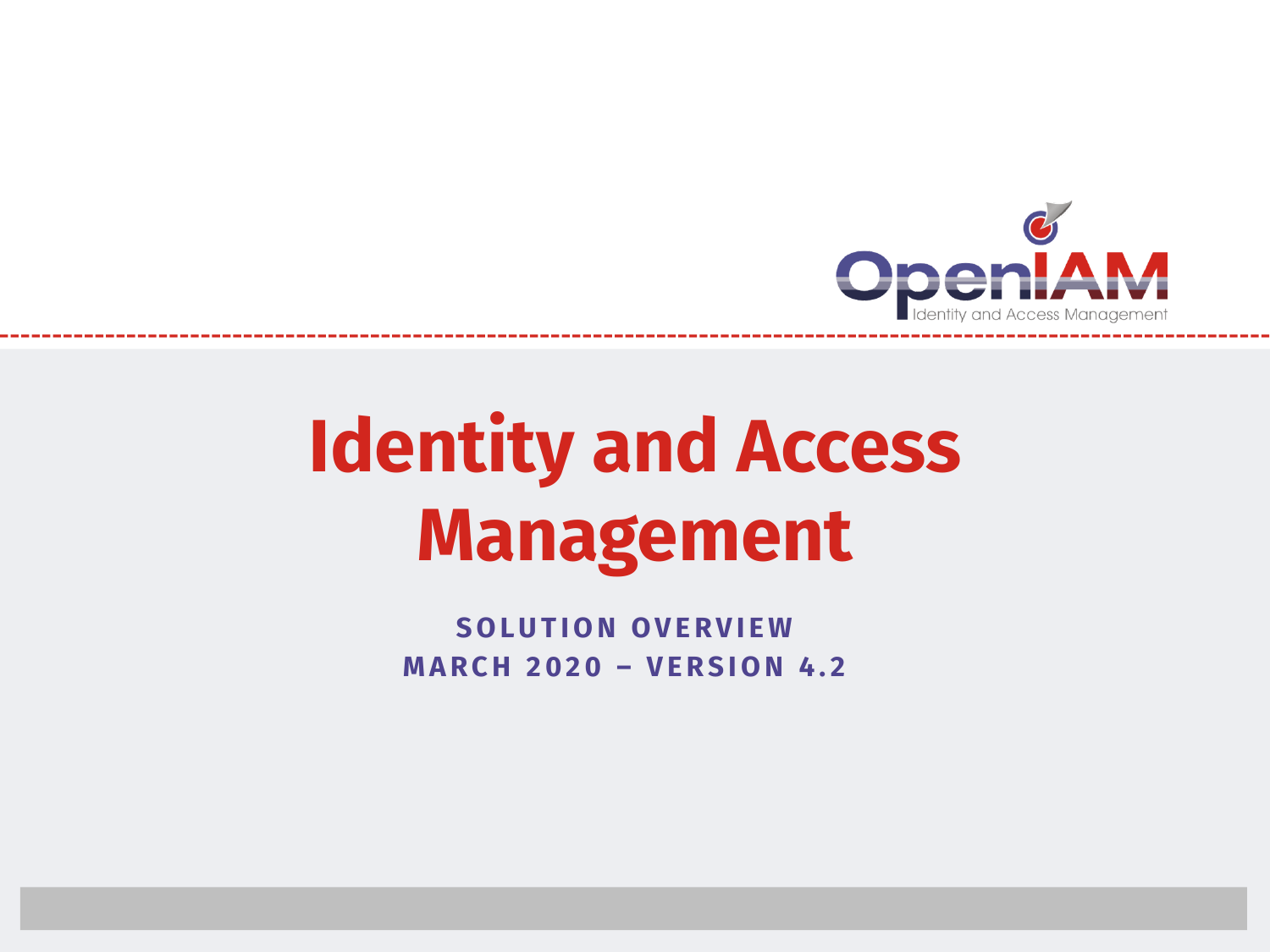

# Identity and Access Management
Solution Overview
March 2020 – version 4.2